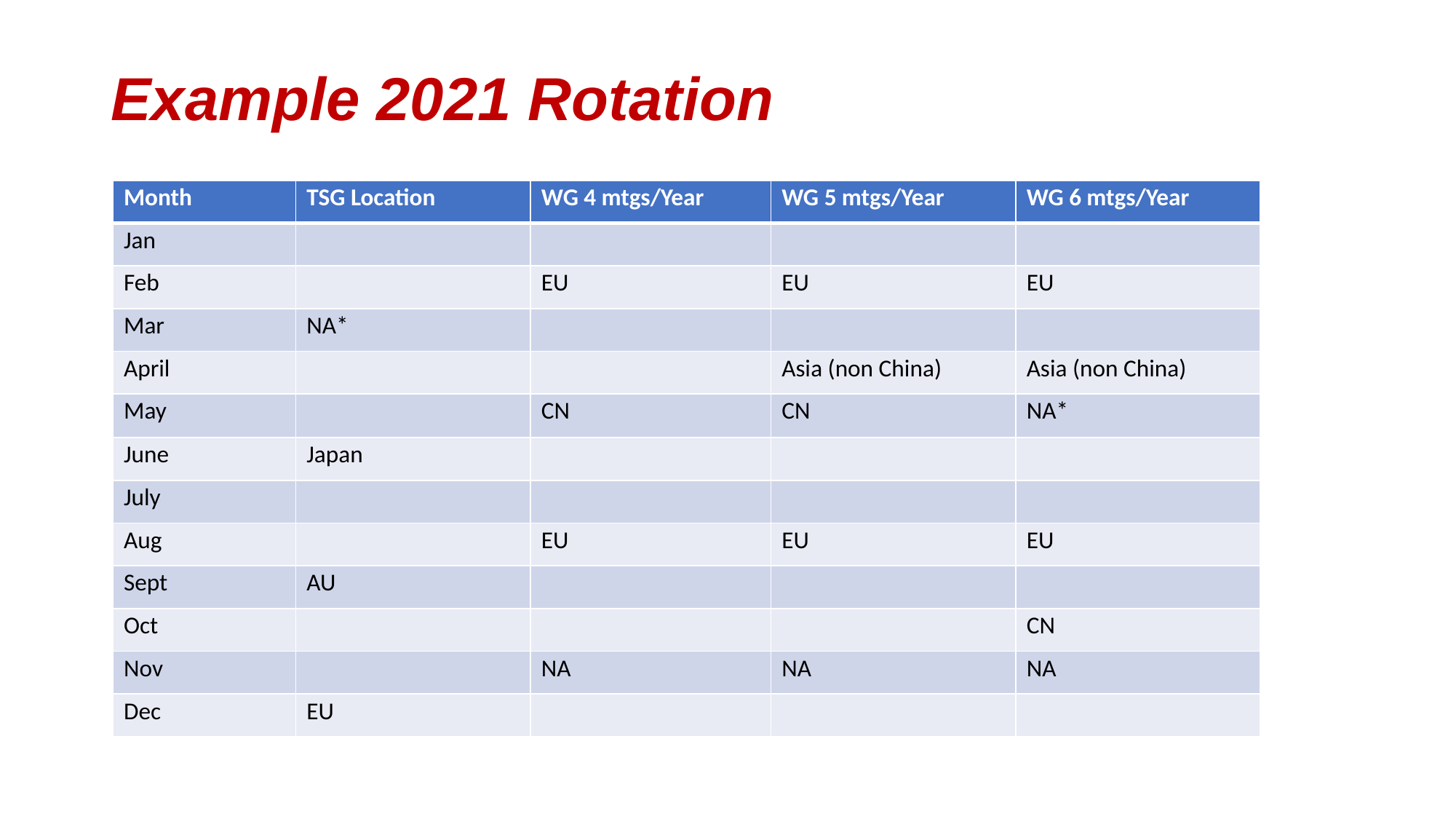

# Example 2021 Rotation
| Month | TSG Location | WG 4 mtgs/Year | WG 5 mtgs/Year | WG 6 mtgs/Year |
| --- | --- | --- | --- | --- |
| Jan |  |  |  |  |
| Feb |  | EU | EU | EU |
| Mar | NA\* |  |  |  |
| April |  |  | Asia (non China) | Asia (non China) |
| May |  | CN | CN | NA\* |
| June | Japan |  |  |  |
| July |  |  |  |  |
| Aug |  | EU | EU | EU |
| Sept | AU |  |  |  |
| Oct |  |  |  | CN |
| Nov |  | NA | NA | NA |
| Dec | EU |  |  |  |